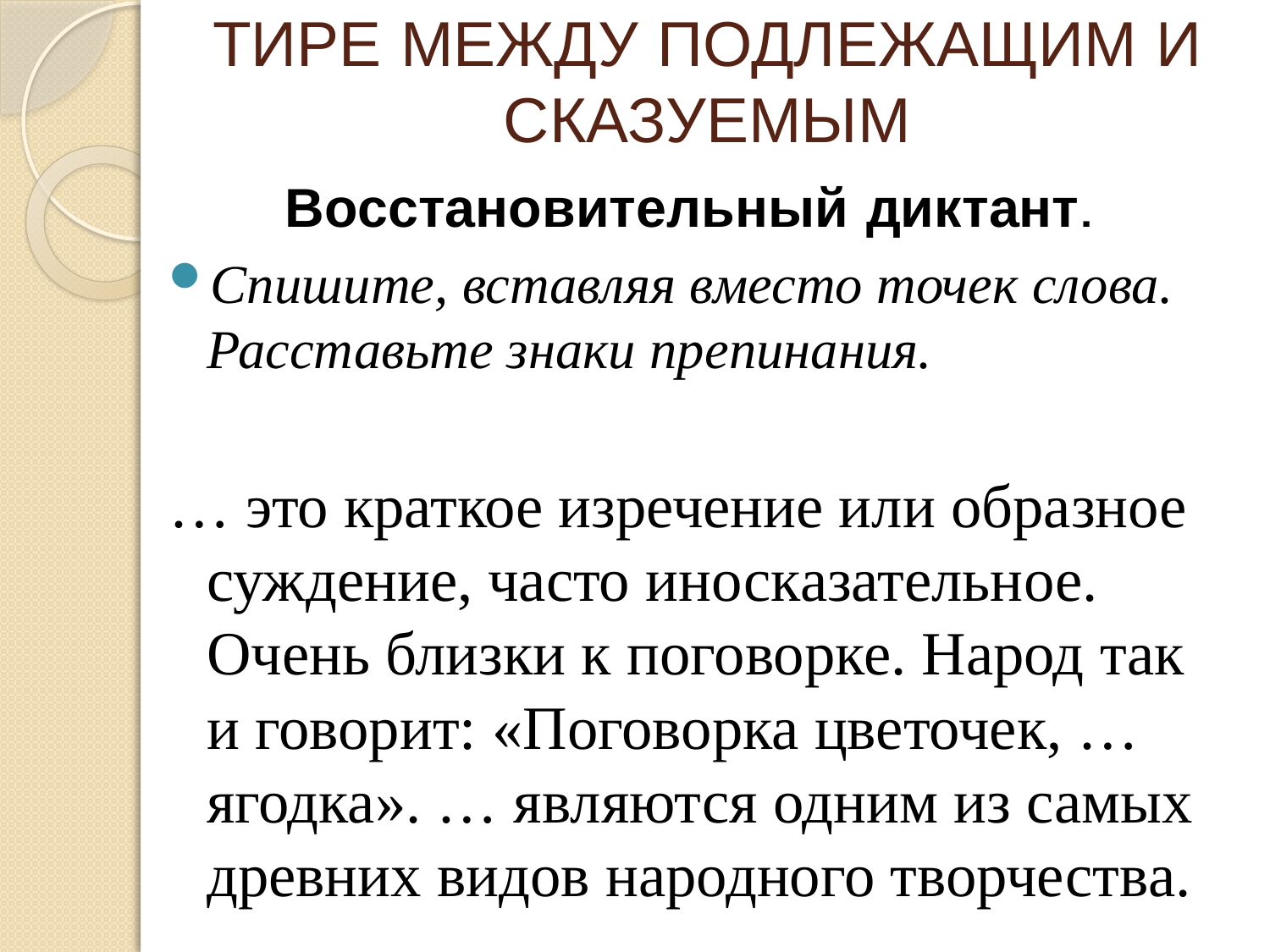

# ТИРЕ МЕЖДУ ПОДЛЕЖАЩИМ И СКАЗУЕМЫМ
Восстановительный диктант.
Спишите, вставляя вместо точек слова. Расставьте знаки препинания.

… это краткое изречение или образное суждение, часто иносказательное. Очень близки к поговорке. Народ так и говорит: «Поговорка цветочек, … ягодка». … являются одним из самых древних видов народного творчества.